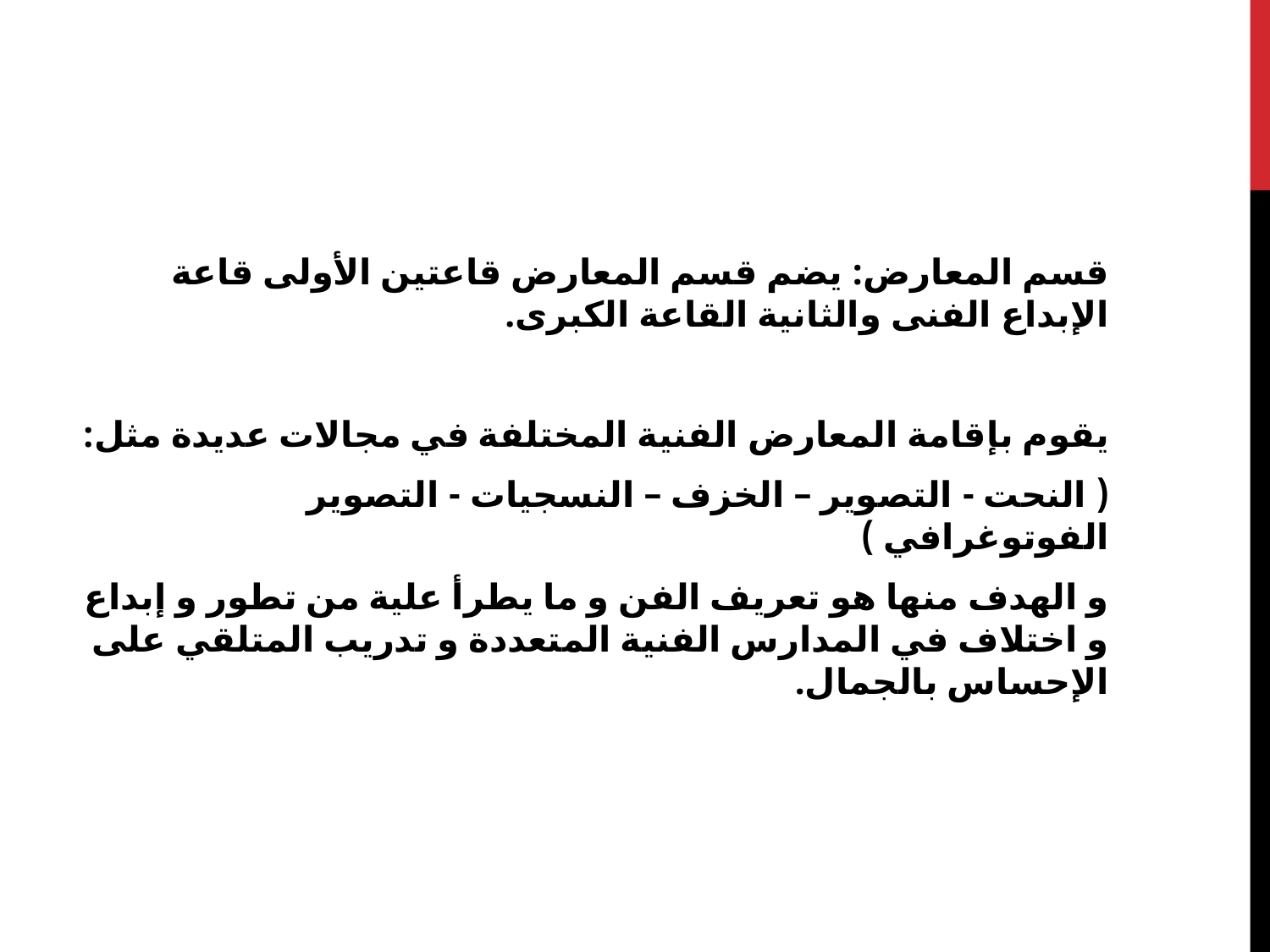

#
قسم المعارض: يضم قسم المعارض قاعتين الأولى قاعة الإبداع الفنى والثانية القاعة الكبرى.

يقوم بإقامة المعارض الفنية المختلفة في مجالات عديدة مثل:
( النحت - التصوير – الخزف – النسجيات - التصوير الفوتوغرافي )
و الهدف منها هو تعريف الفن و ما يطرأ علية من تطور و إبداع و اختلاف في المدارس الفنية المتعددة و تدريب المتلقي على الإحساس بالجمال.